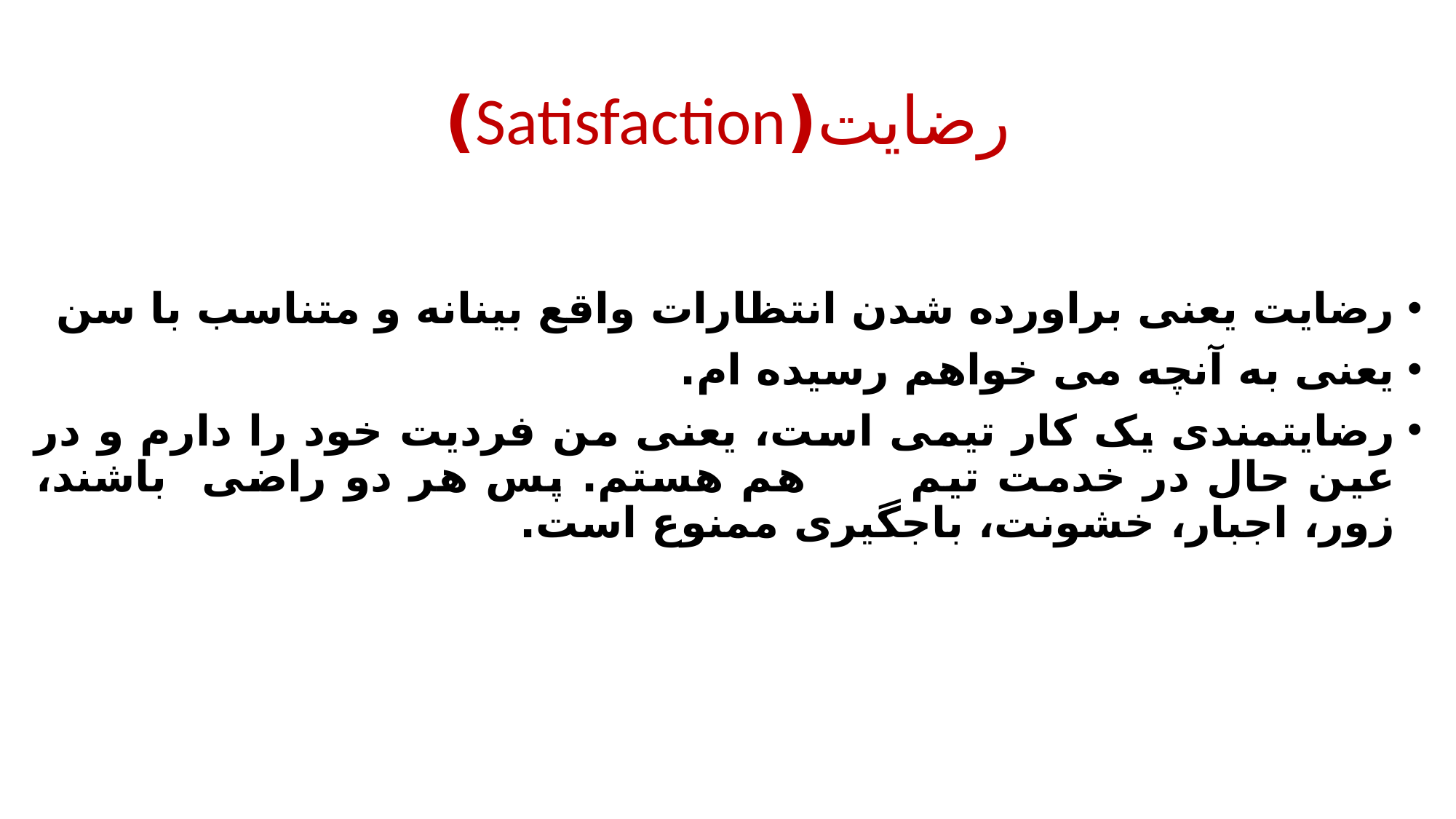

# رضایت(Satisfaction)
رضایت یعنی براورده شدن انتظارات واقع بینانه و متناسب با سن
یعنی به آنچه می خواهم رسیده ام.
رضایتمندی یک کار تیمی است، یعنی من فردیت خود را دارم و در عین حال در خدمت تیم      هم هستم. پس هر دو راضی  باشند، زور، اجبار، خشونت، باجگیری ممنوع است.